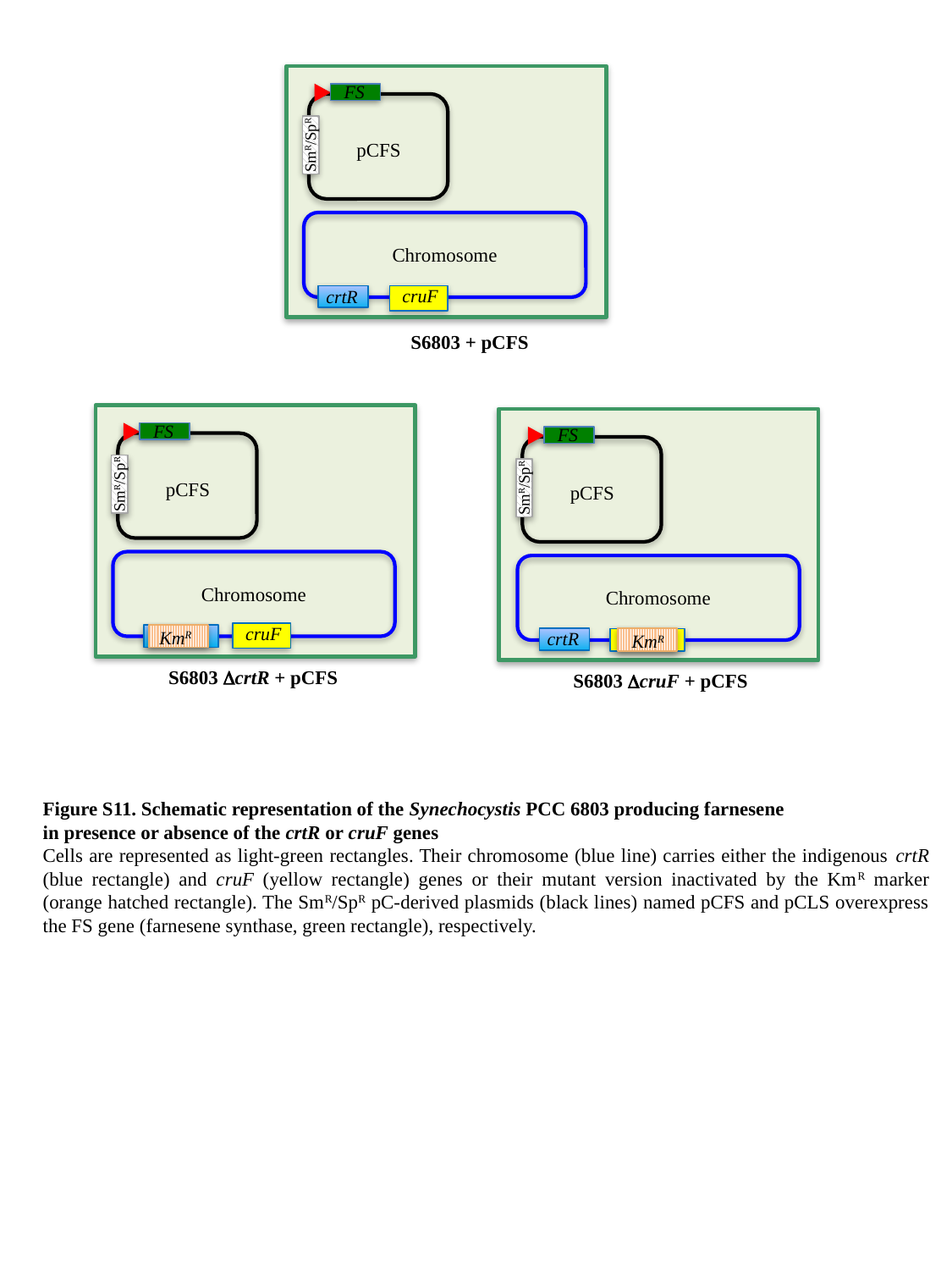

FS

SmR/SpR

pCFS

Chromosome
cruF
crtR

S6803 + pCFS

FS
FS

SmR/SpR

SmR/SpR

pCFS
pCFS

Chromosome
Chromosome

cruF

KmR
crtR

KmR

S6803 ΔcrtR + pCFS
S6803 ΔcruF + pCFS
Figure S11. Schematic representation of the Synechocystis PCC 6803 producing farnesene
in presence or absence of the crtR or cruF genes
Cells are represented as light-green rectangles. Their chromosome (blue line) carries either the indigenous crtR (blue rectangle) and cruF (yellow rectangle) genes or their mutant version inactivated by the KmR marker (orange hatched rectangle). The SmR/SpR pC-derived plasmids (black lines) named pCFS and pCLS overexpress the FS gene (farnesene synthase, green rectangle), respectively.